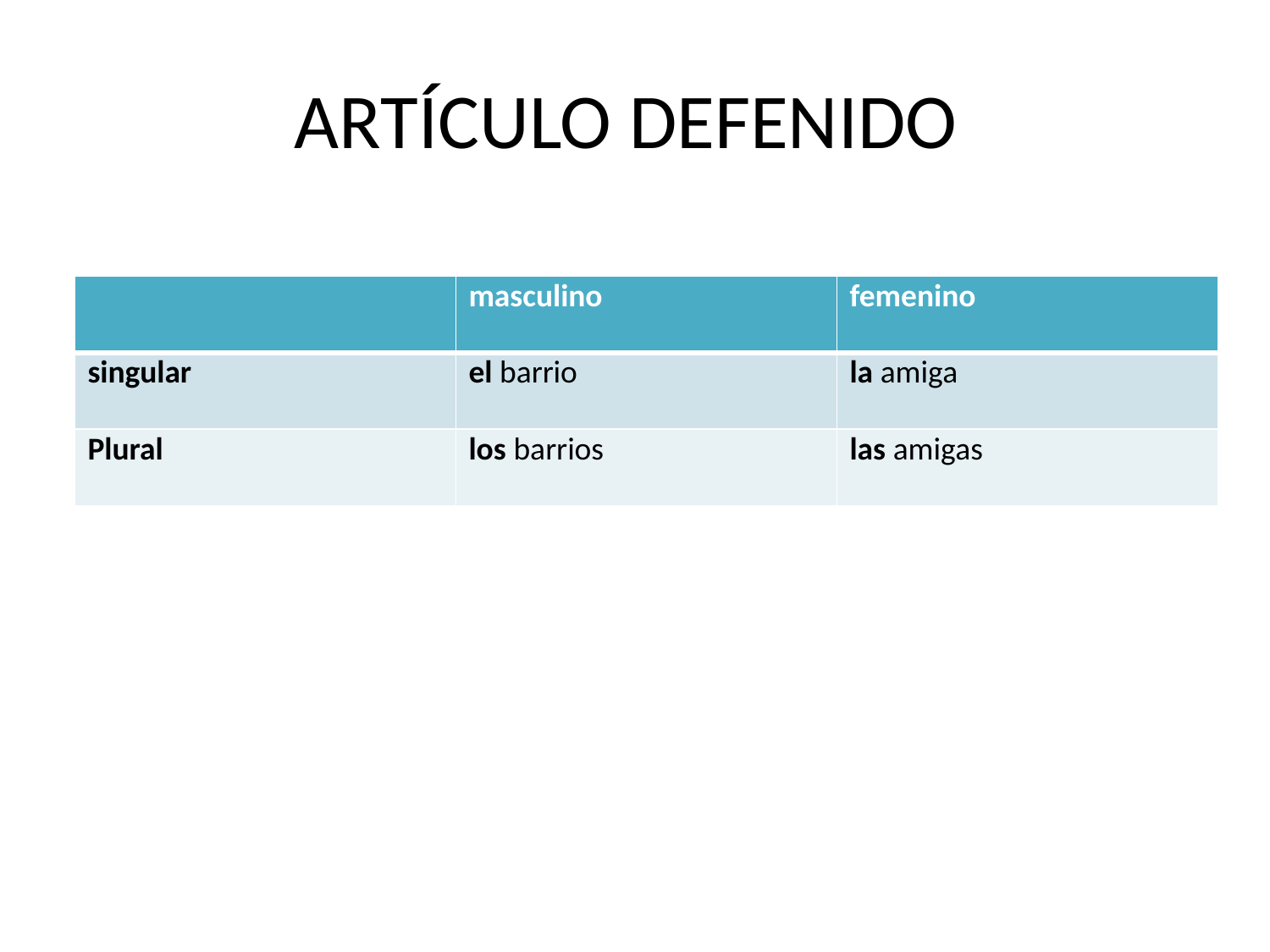

# ARTÍCULO DEFENIDO
|  | masculino | femenino |
| --- | --- | --- |
| singular | el barrio | la amiga |
| Plural | los barrios | las amigas |